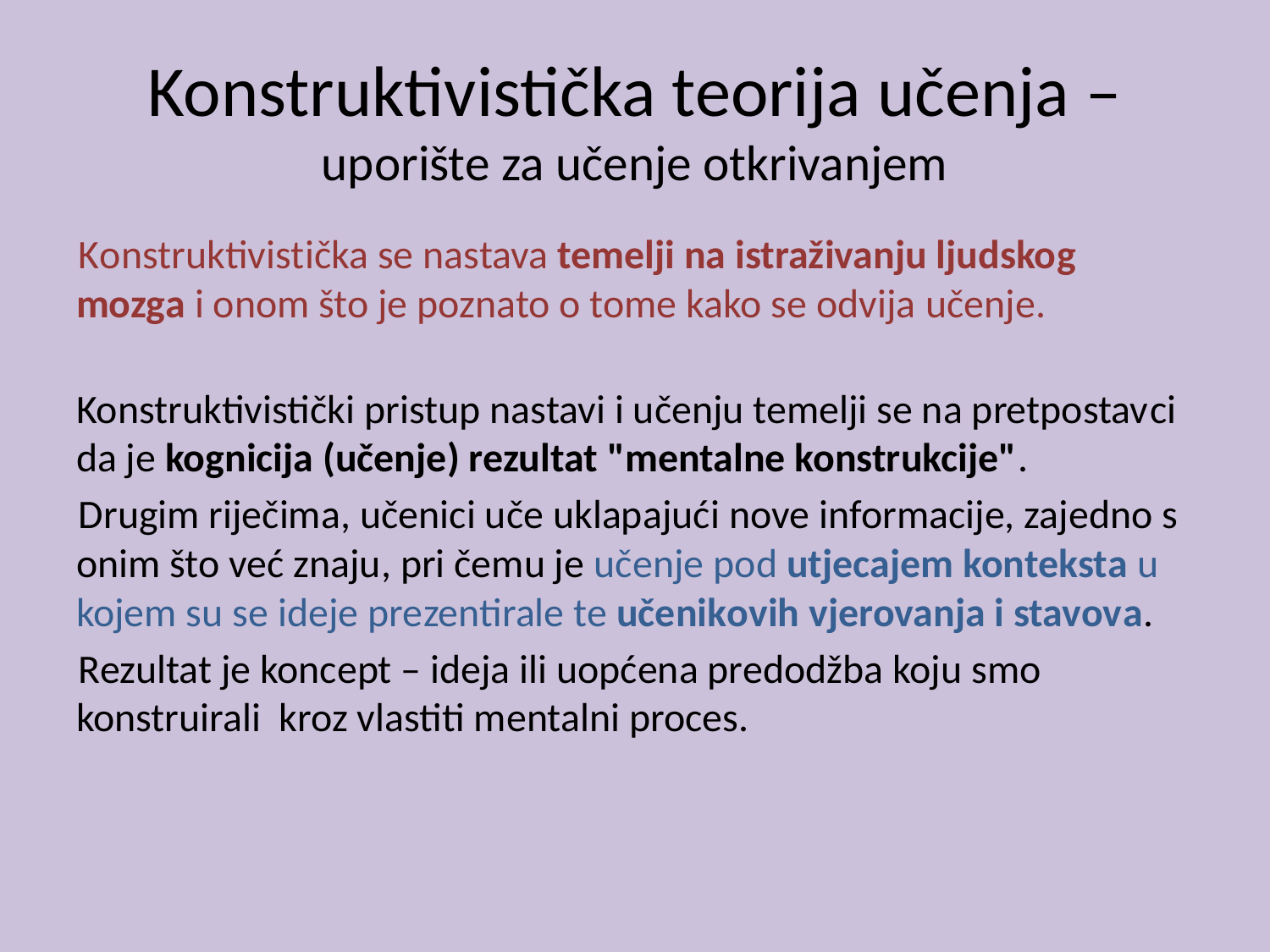

# Konstruktivistička teorija učenja – uporište za učenje otkrivanjem
Konstruktivistička se nastava temelji na istraživanju ljudskog mozga i onom što je poznato o tome kako se odvija učenje.
Konstruktivistički pristup nastavi i učenju temelji se na pretpostavci da je kognicija (učenje) rezultat "mentalne konstrukcije".
Drugim riječima, učenici uče uklapajući nove informacije, zajedno s onim što već znaju, pri čemu je učenje pod utjecajem konteksta u kojem su se ideje prezentirale te učenikovih vjerovanja i stavova.
Rezultat je koncept – ideja ili uopćena predodžba koju smo konstruirali  kroz vlastiti mentalni proces.